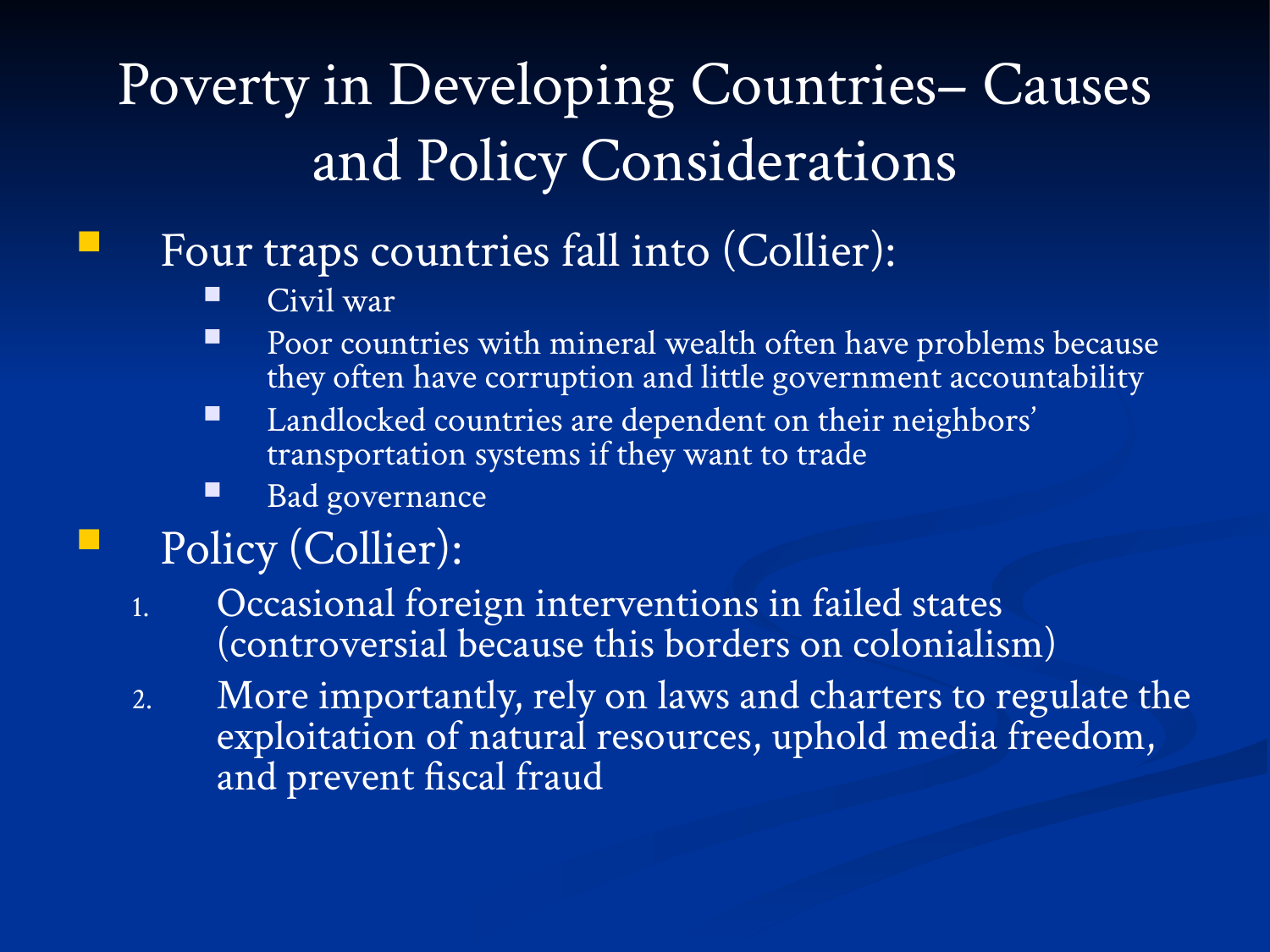

Poverty in Developing Countries– Causes and Policy Considerations
# Four traps countries fall into (Collier):
Civil war
Poor countries with mineral wealth often have problems because they often have corruption and little government accountability
Landlocked countries are dependent on their neighbors’ transportation systems if they want to trade
Bad governance
Policy (Collier):
Occasional foreign interventions in failed states (controversial because this borders on colonialism)
More importantly, rely on laws and charters to regulate the exploitation of natural resources, uphold media freedom, and prevent fiscal fraud